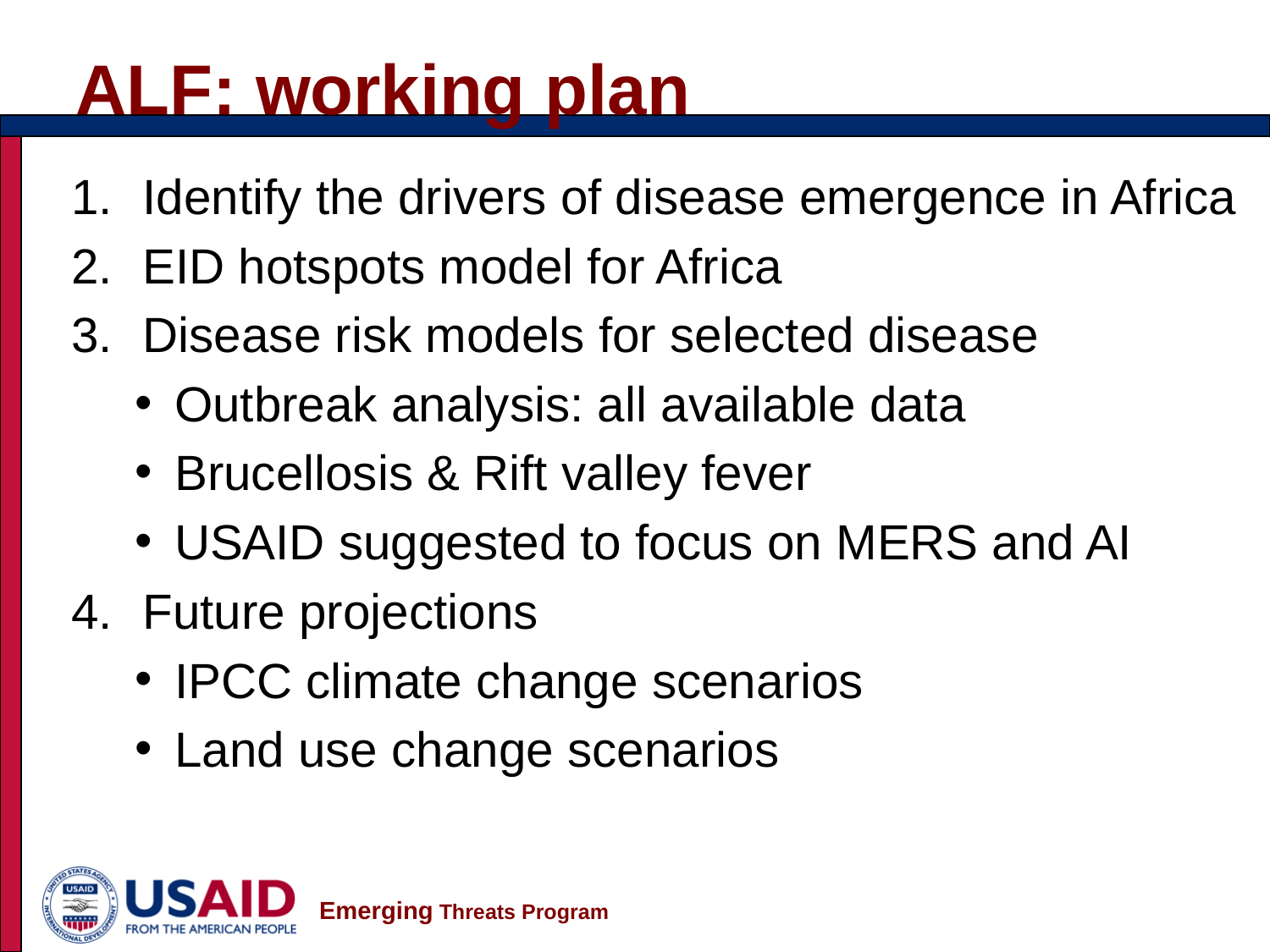

# ALF: working plan
Identify the drivers of disease emergence in Africa
EID hotspots model for Africa
Disease risk models for selected disease
Outbreak analysis: all available data
Brucellosis & Rift valley fever
USAID suggested to focus on MERS and AI
Future projections
IPCC climate change scenarios
Land use change scenarios